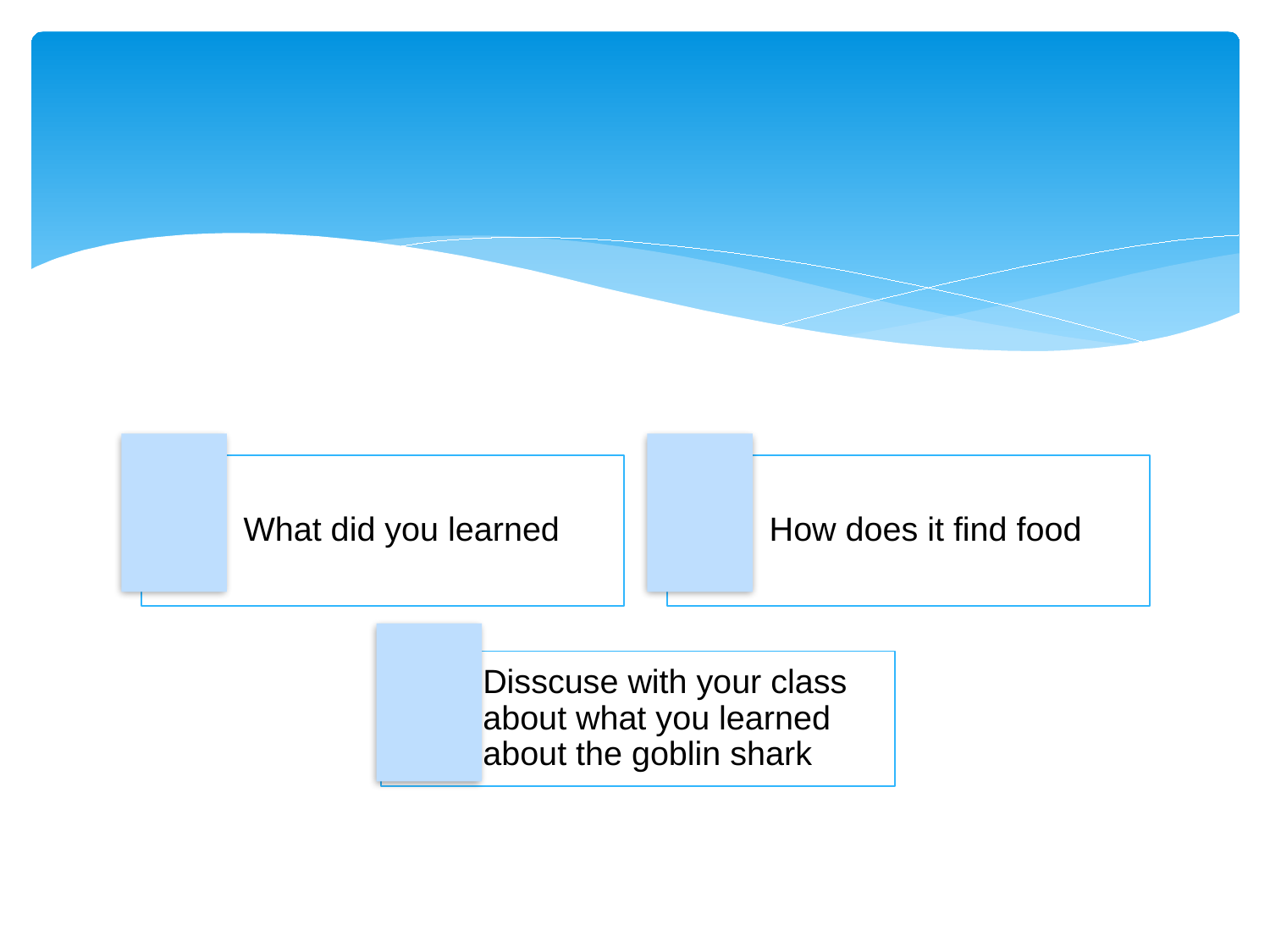

#
What did you learned
How does it find food
Disscuse with your class about what you learned about the goblin shark